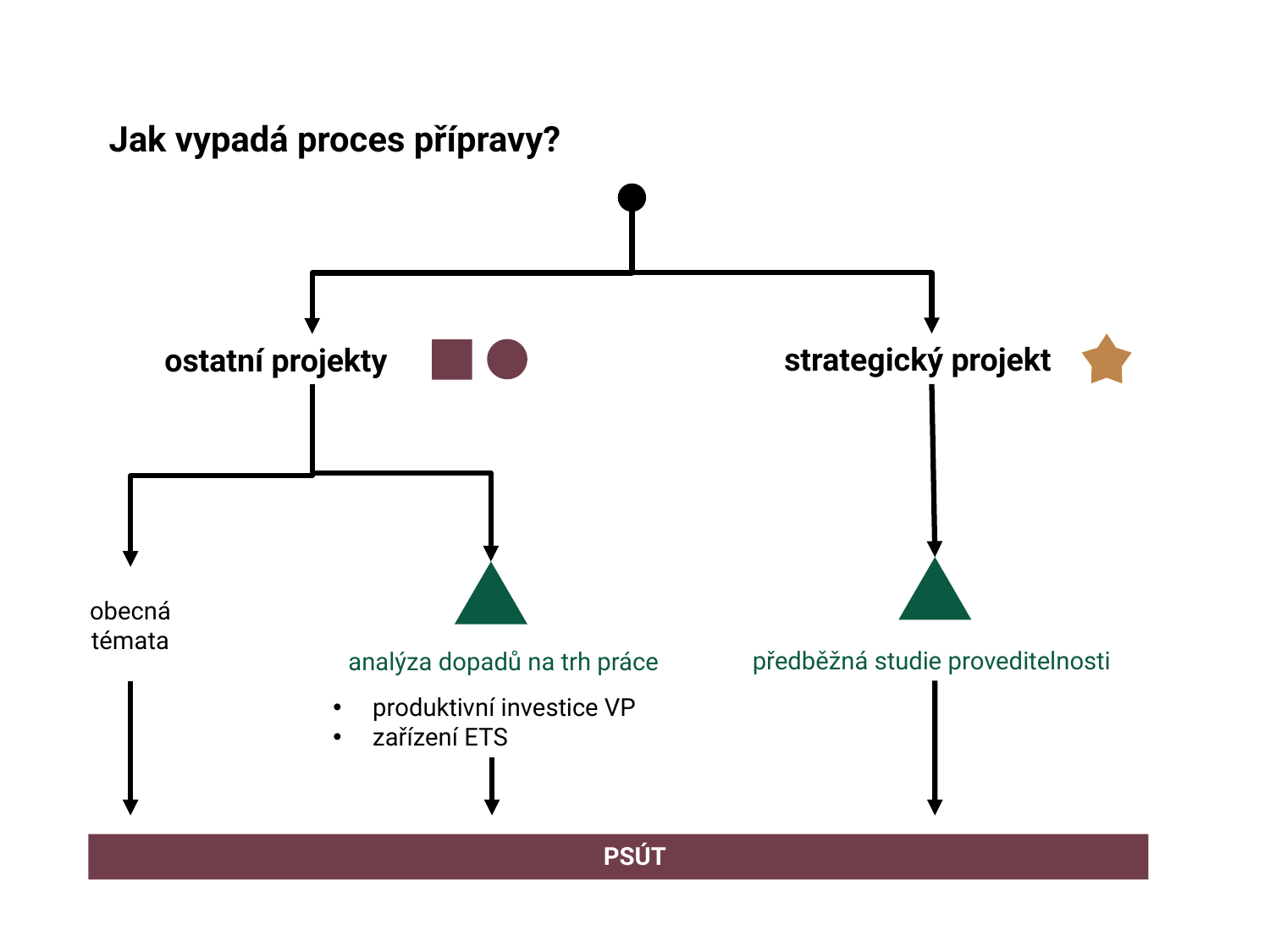

Jak vypadá proces přípravy?

strategický projekt

ostatní projekty

předběžná studie proveditelnosti

analýza dopadů na trh práce
obecná
témata
produktivní investice VP
zařízení ETS
PSÚT